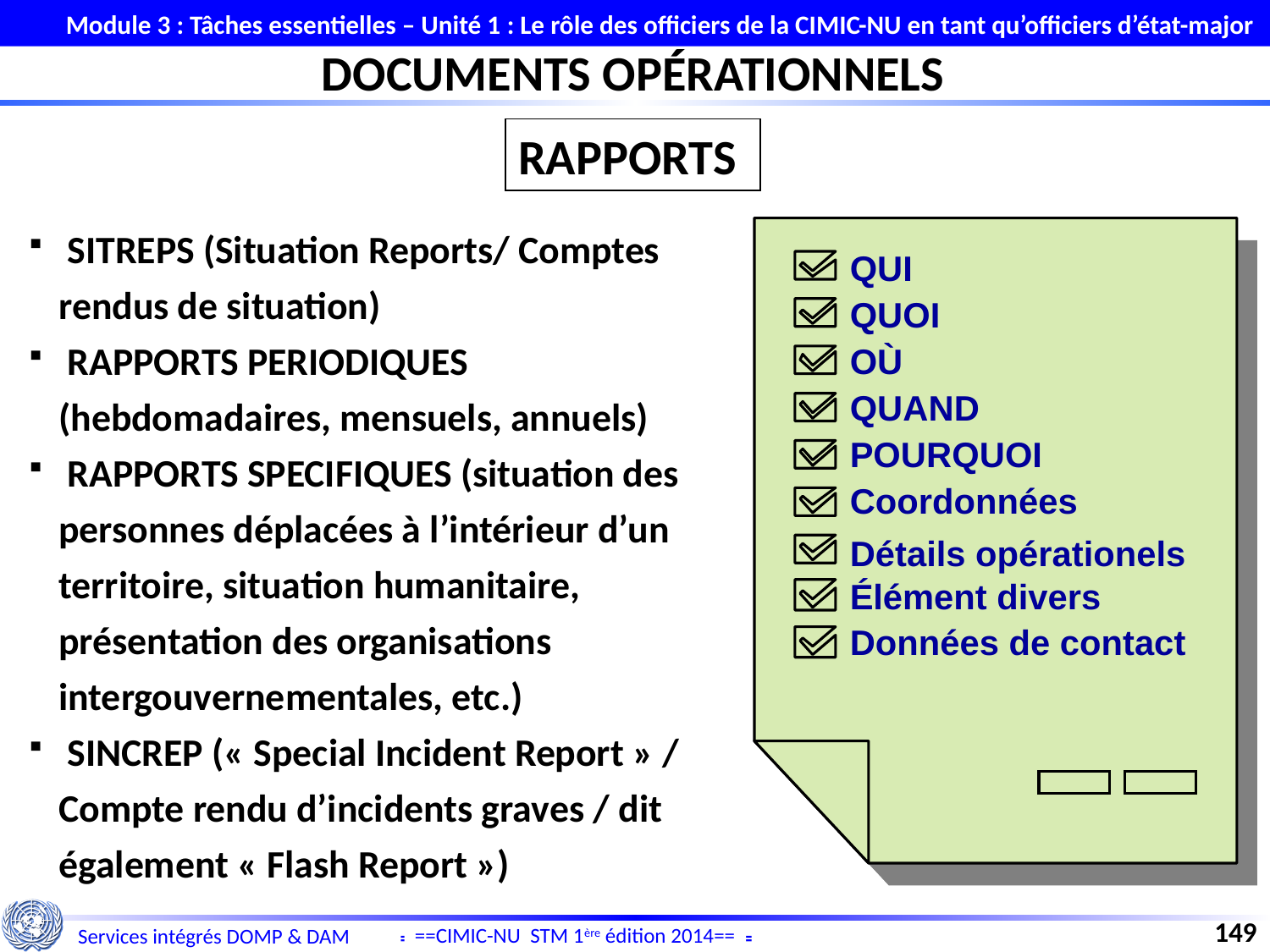

Module 3 : Tâches essentielles – Unité 1 : Le rôle des officiers de la CIMIC-NU en tant qu’officiers d’état-major
DOCUMENTS OPÉRATIONNELS
RAPPORTS

QUI
QUOI
OÙ
QUAND
POURQUOI
Coordonnées
Détails opérationels Élément divers
Données de contact

 SITREPS (Situation Reports/ Comptes rendus de situation)
 RAPPORTS PERIODIQUES (hebdomadaires, mensuels, annuels)
 RAPPORTS SPECIFIQUES (situation des personnes déplacées à l’intérieur d’un territoire, situation humanitaire, présentation des organisations intergouvernementales, etc.)
 SINCREP (« Special Incident Report » / Compte rendu d’incidents graves / dit également « Flash Report »)

149
==CIMIC-NU  STM 1ère édition 2014==
Services intégrés DOMP & DAM